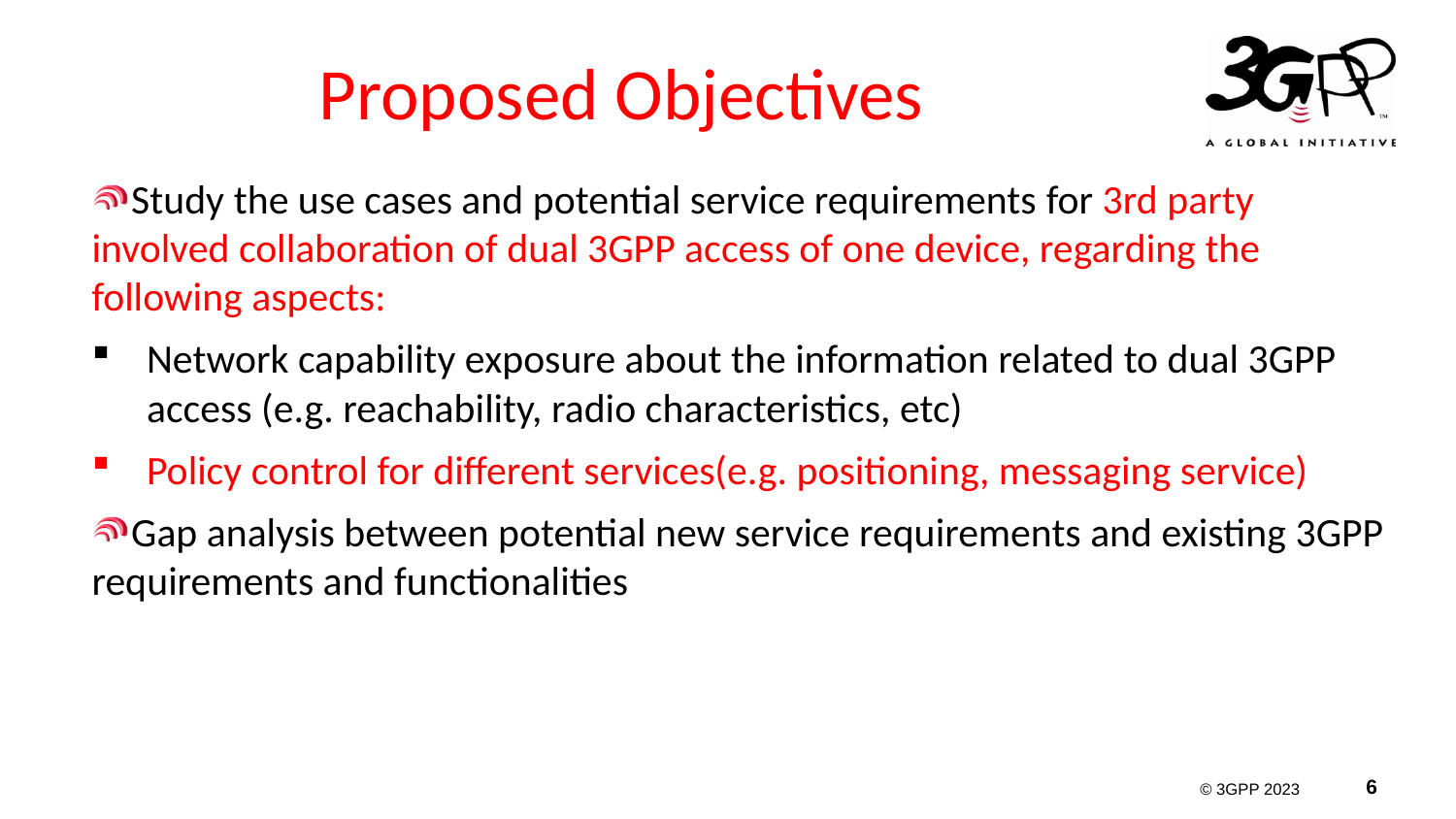

Proposed Objectives
Study the use cases and potential service requirements for 3rd party involved collaboration of dual 3GPP access of one device, regarding the following aspects:
Network capability exposure about the information related to dual 3GPP access (e.g. reachability, radio characteristics, etc)
Policy control for different services(e.g. positioning, messaging service)
Gap analysis between potential new service requirements and existing 3GPP requirements and functionalities